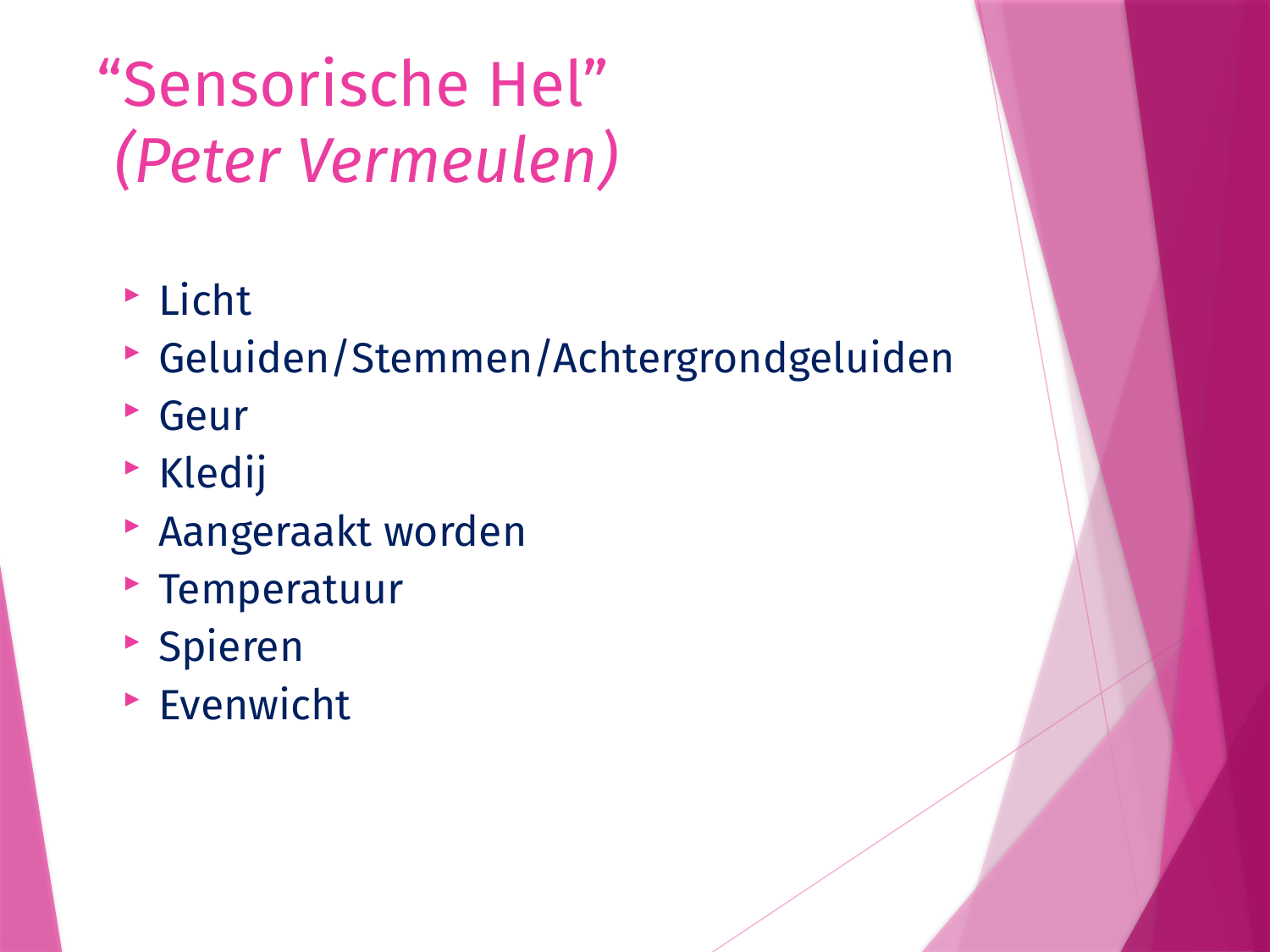

# “Sensorische Hel” (Peter Vermeulen)
Licht
Geluiden/Stemmen/Achtergrondgeluiden
Geur
Kledij
Aangeraakt worden
Temperatuur
Spieren
Evenwicht